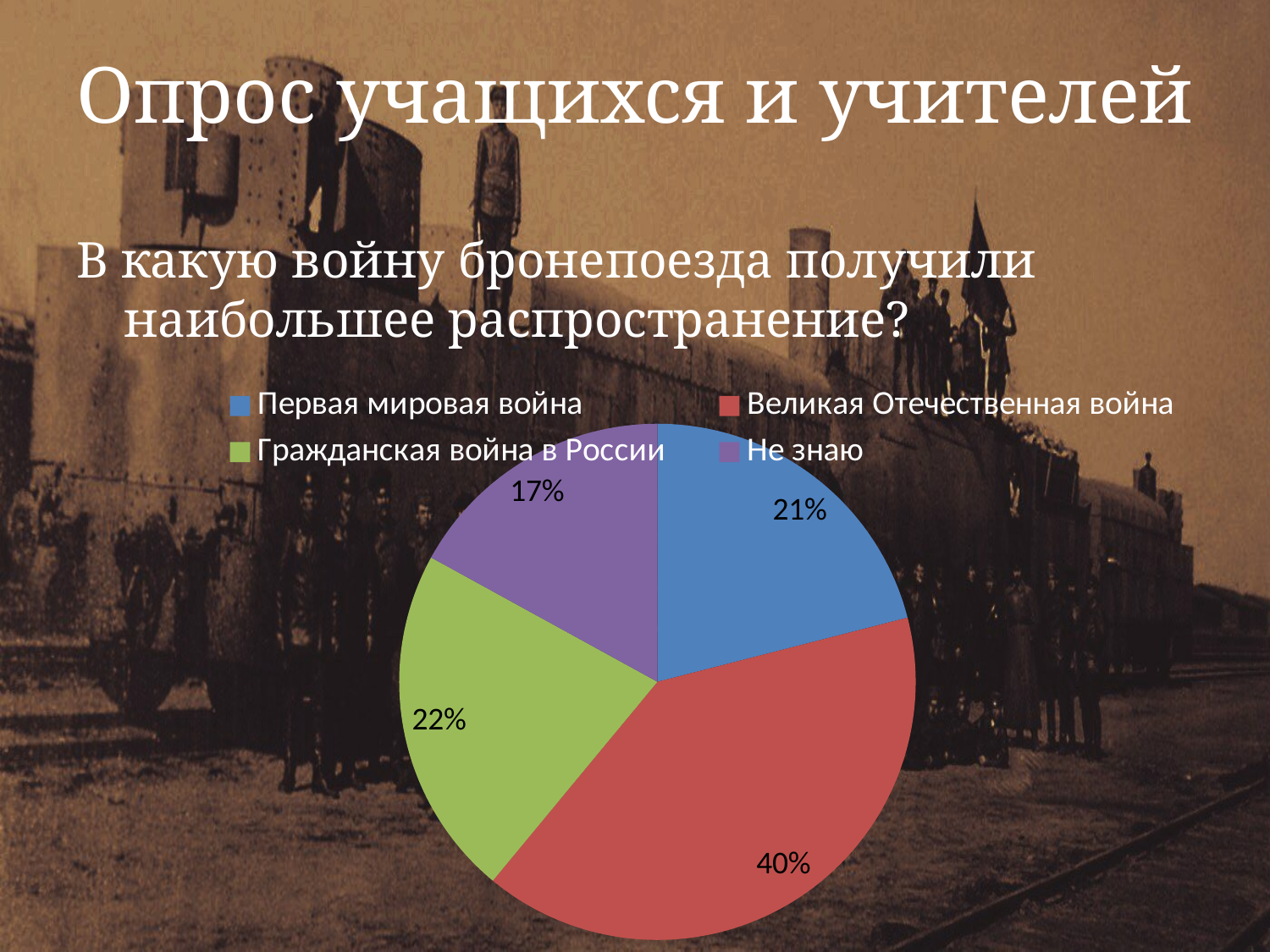

# Опрос учащихся и учителей
В какую войну бронепоезда получили наибольшее распространение?

### Chart

| Category | Столбец1 |
|---|---|
| Первая мировая война | 21.0 |
| Великая Отечественная война | 40.0 |
| Гражданская война в России | 22.0 |
| Не знаю | 17.0 |